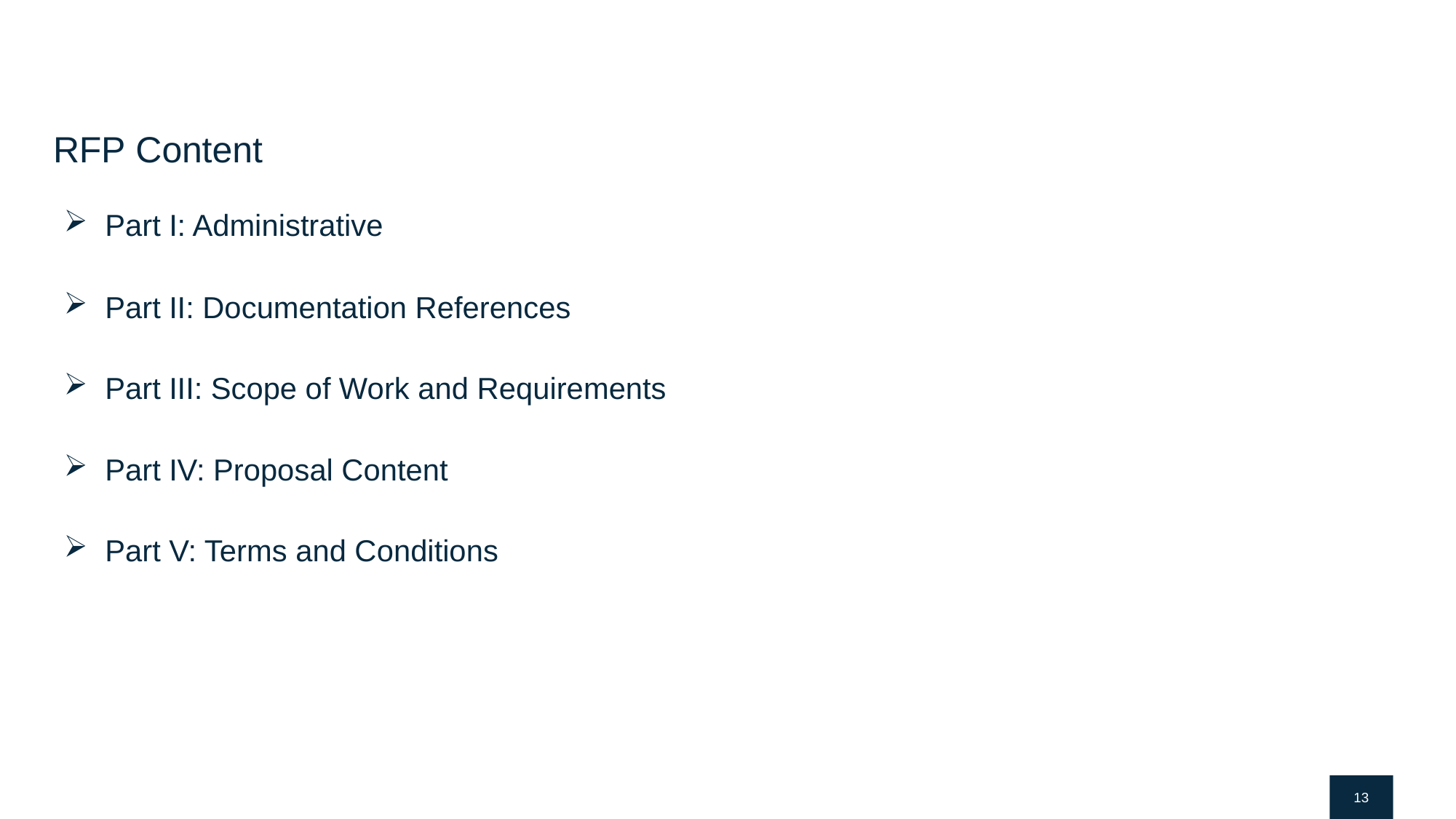

# RFP Content
Part I: Administrative

Part II: Documentation References

Part III: Scope of Work and Requirements

Part IV: Proposal Content

Part V: Terms and Conditions
13